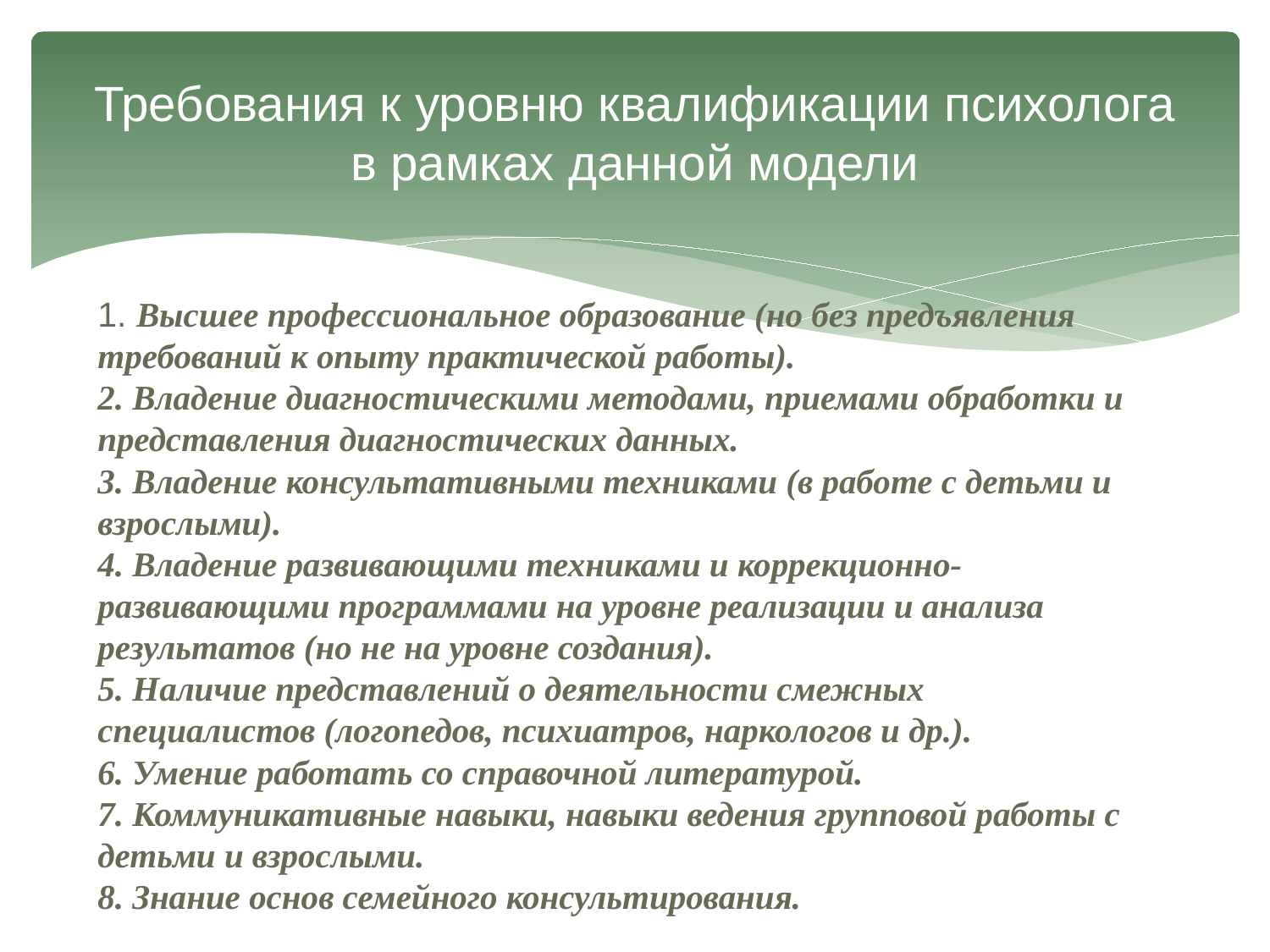

# Требования к уровню квалификации психолога в рамках данной модели
1. Высшее профессиональное образование (но без предъявления требований к опыту практической работы).
2. Владение диагностическими методами, приемами обработки и представления диагностических данных.
3. Владение консультативными техниками (в работе с детьми и взрослыми).
4. Владение развивающими техниками и коррекционно-развивающими программами на уровне реализации и анализа результатов (но не на уровне создания).
5. Наличие представлений о деятельности смежных специалистов (логопедов, психиатров, наркологов и др.).
6. Умение работать со справочной литературой.
7. Коммуникативные навыки, навыки ведения групповой работы с детьми и взрослыми.
8. Знание основ семейного консультирования.